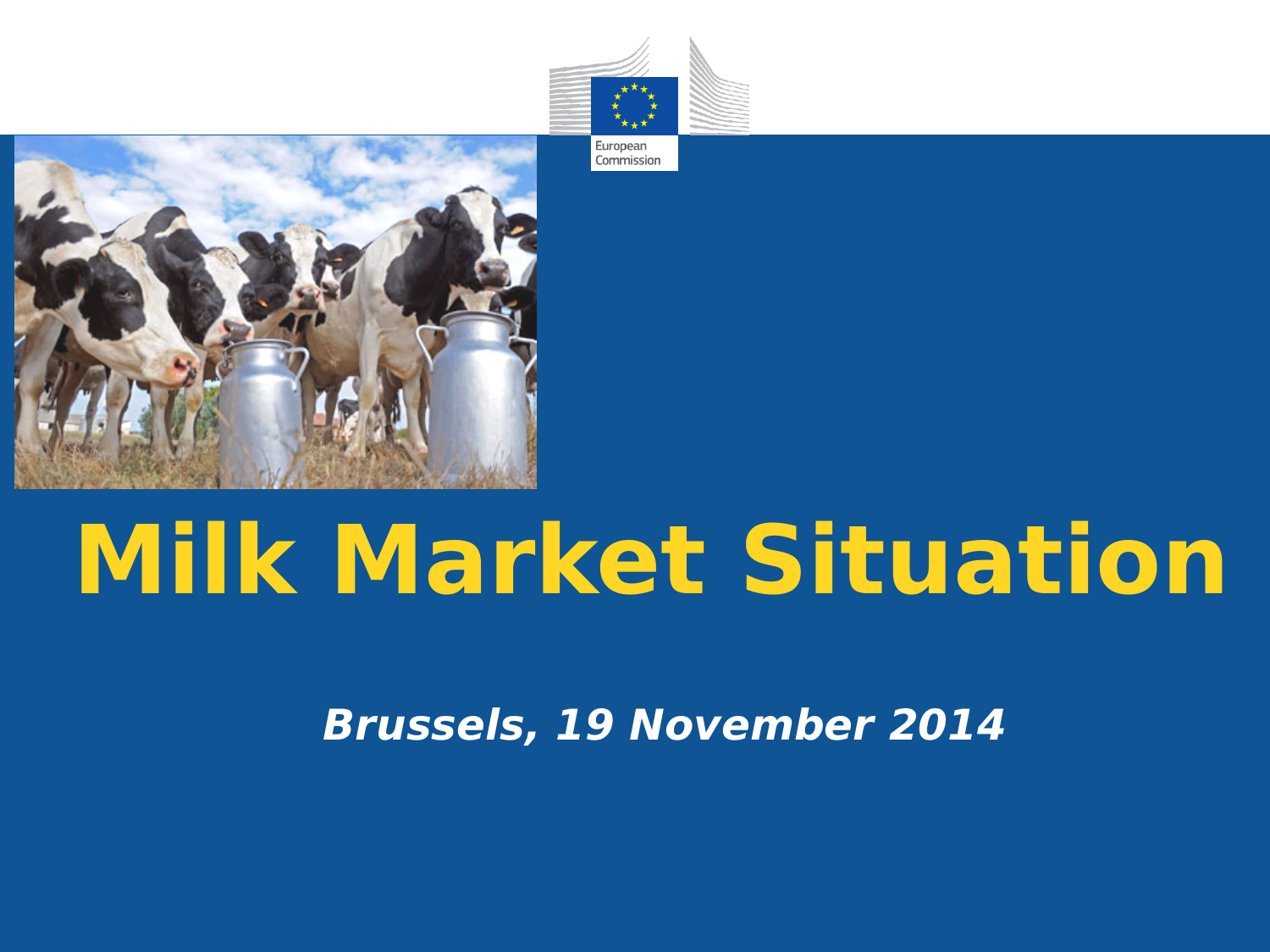

# Milk Market Situation
Brussels, 19 November 2014